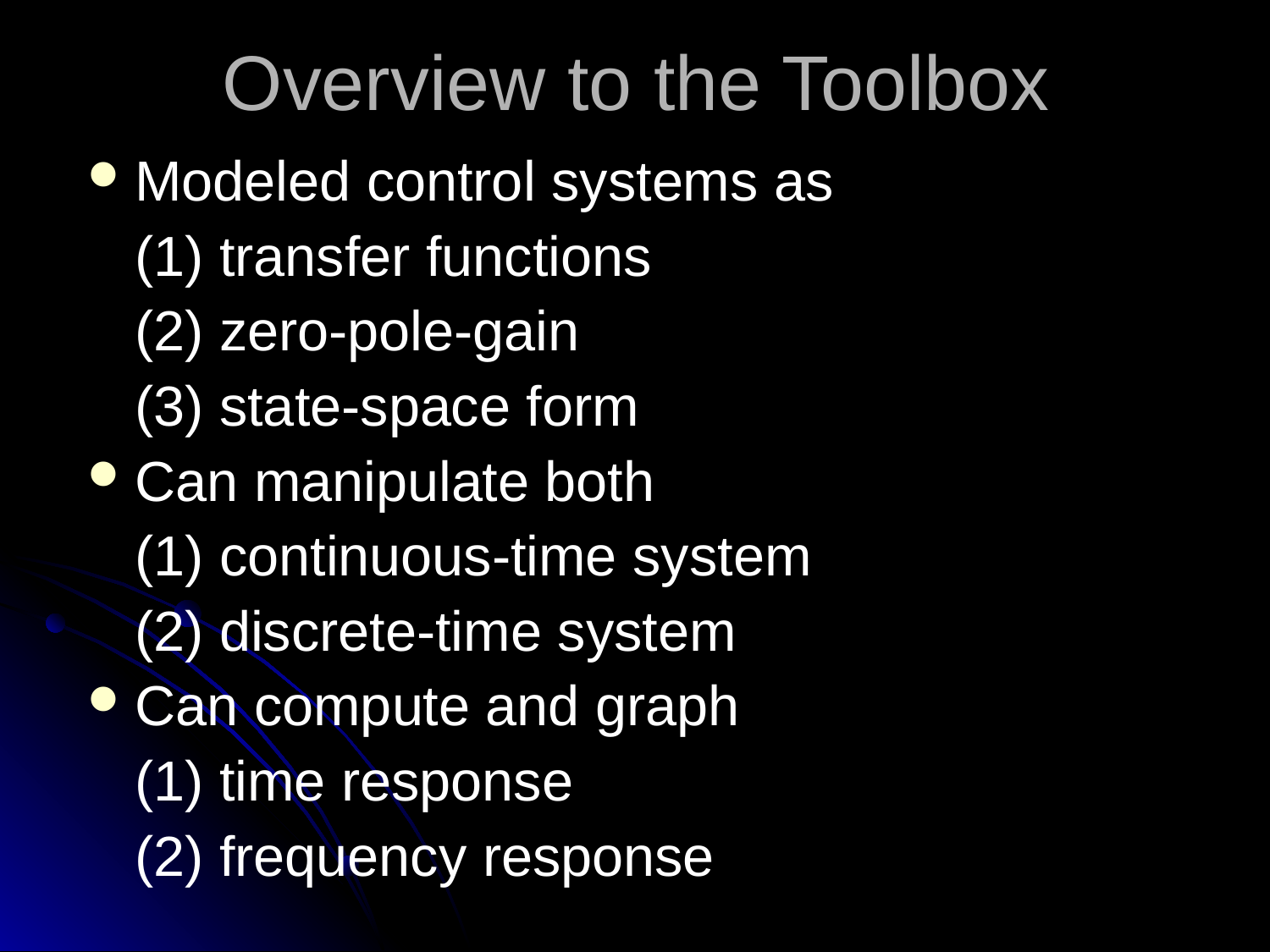

Overview to the Toolbox
Modeled control systems as
	(1) transfer functions
	(2) zero-pole-gain
	(3) state-space form
Can manipulate both
	(1) continuous-time system
	(2) discrete-time system
Can compute and graph
	(1) time response
	(2) frequency response